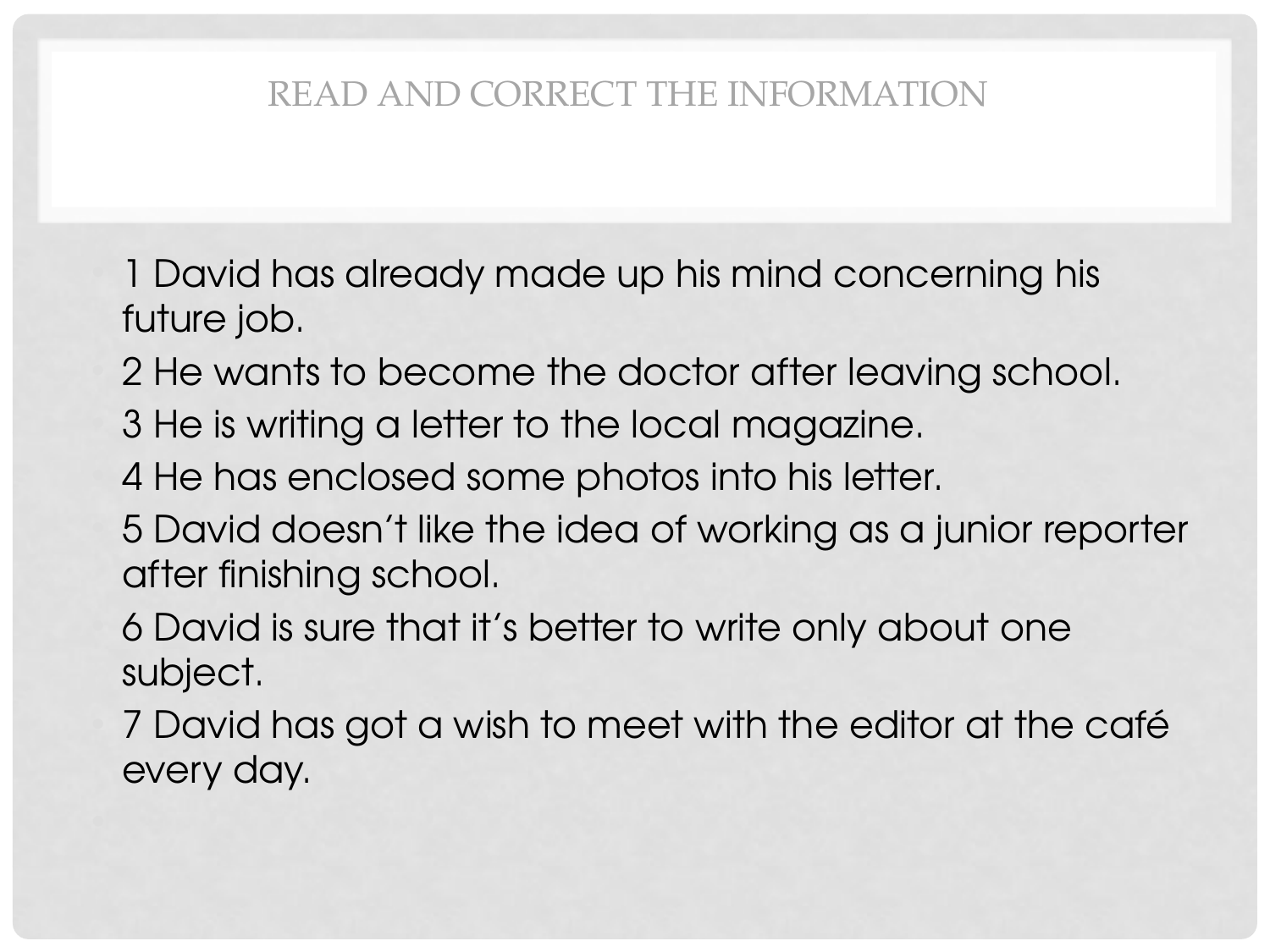

# Read and Correct the information
1 David has already made up his mind concerning his future job.
2 He wants to become the doctor after leaving school.
3 He is writing a letter to the local magazine.
4 He has enclosed some photos into his letter.
5 David doesn’t like the idea of working as a junior reporter after finishing school.
6 David is sure that it’s better to write only about one subject.
7 David has got a wish to meet with the editor at the café every day.